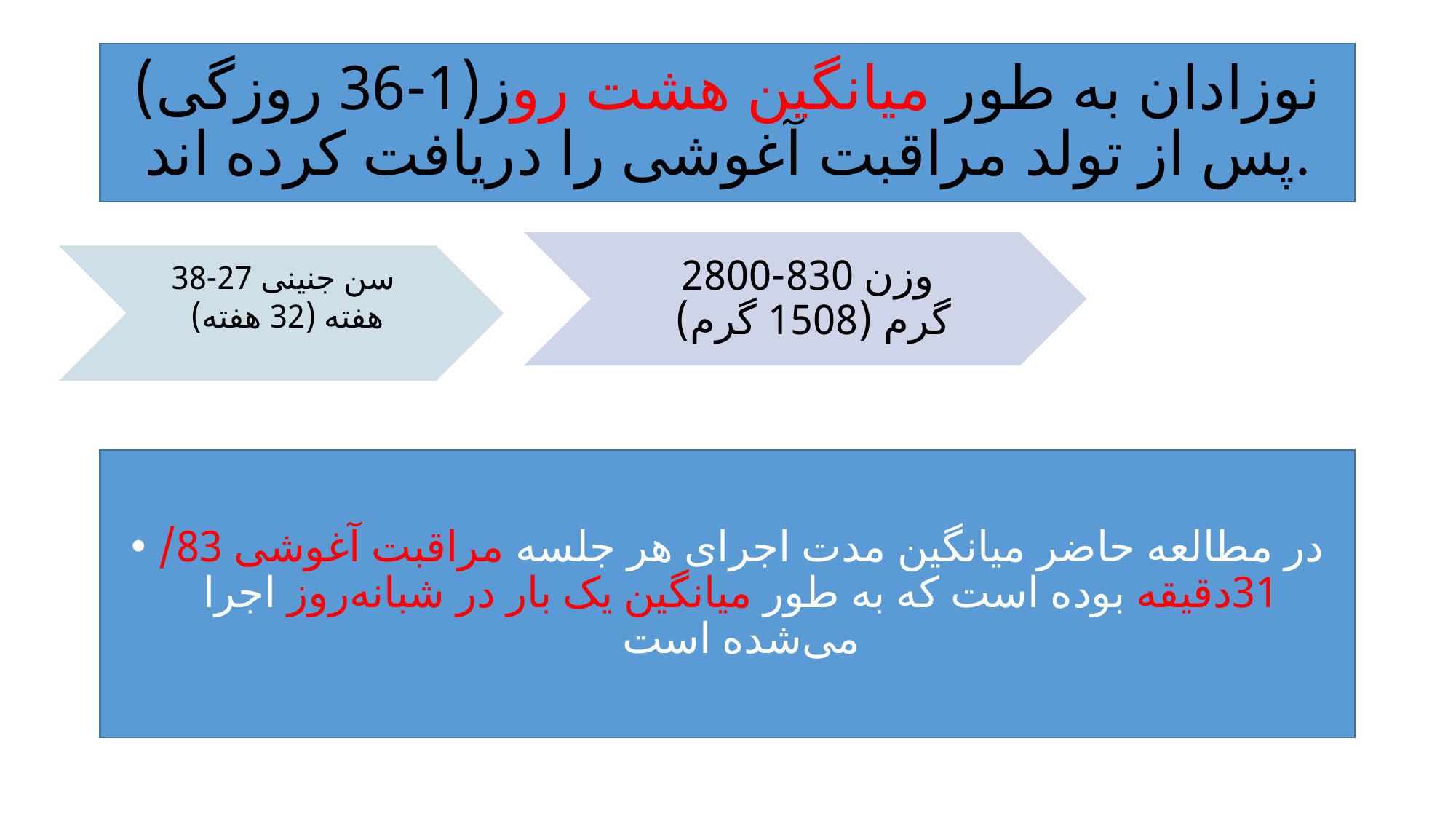

# نوزادان به طور میانگین هشت روز(1-36 روزگی) پس از تولد مراقبت آغوشی را دریافت کرده اند.

وزن 830-2800 گرم (1508 گرم)

سن جنینی 27-38 هفته (32 هفته)

در مطالعه حاضر میانگین مدت اجرای هر جلسه مراقبت آغوشی 83/ 31دقیقه بوده است که به طور میانگین یک بار در شبانه‌روز اجرا می‌‌شده است